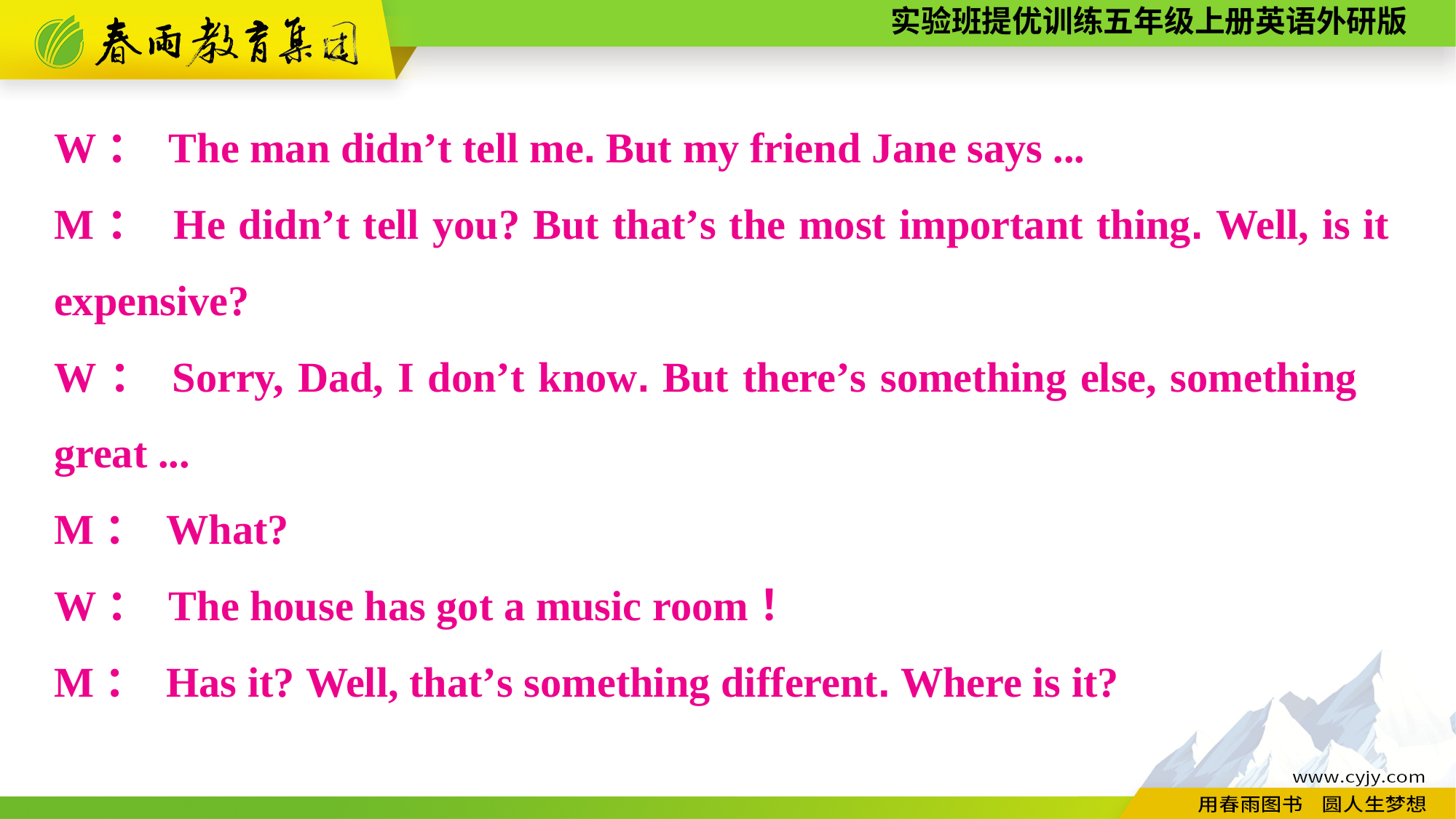

W： The man didn’t tell me. But my friend Jane says ...
M： He didn’t tell you? But that’s the most important thing. Well, is it 	expensive?
W：	Sorry, Dad, I don’t know. But there’s something else, something 	great ...
M： What?
W： The house has got a music room！
M： Has it? Well, that’s something different. Where is it?